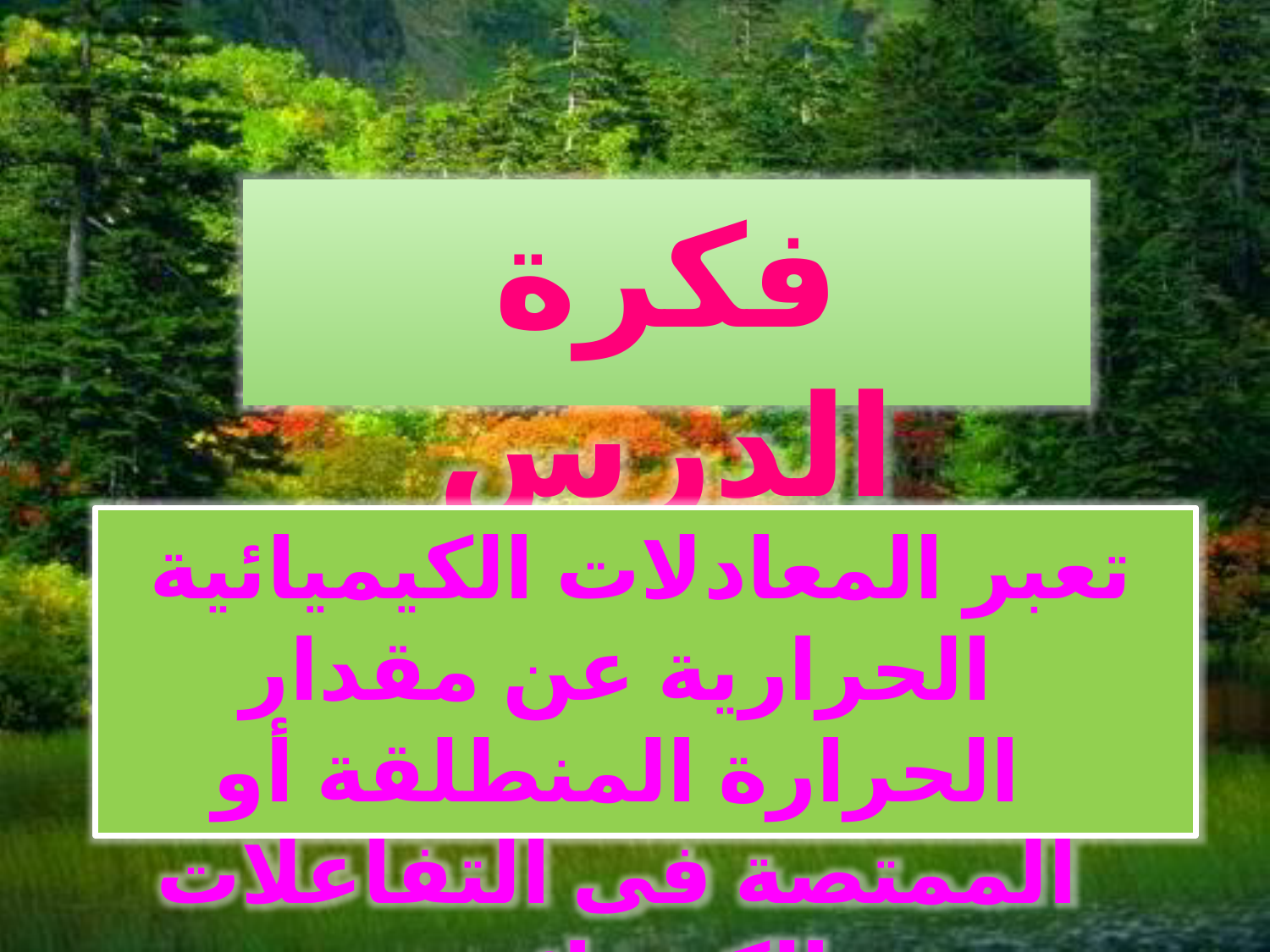

فكرة الدرس
تعبر المعادلات الكيميائية الحرارية عن مقدار الحرارة المنطلقة أو الممتصة فى التفاعلات الكيميائية .